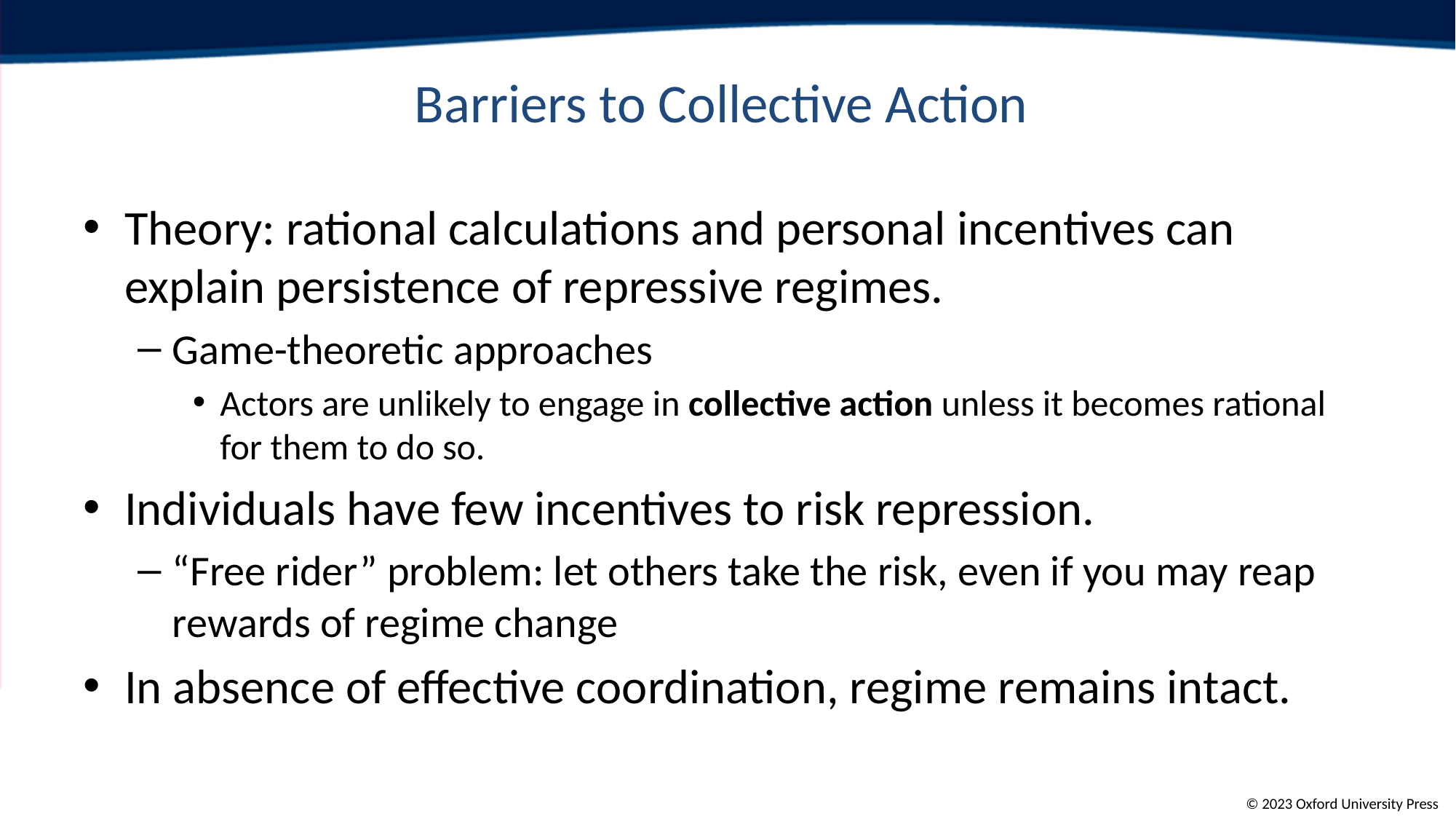

# Barriers to Collective Action
Theory: rational calculations and personal incentives can explain persistence of repressive regimes.
Game-theoretic approaches
Actors are unlikely to engage in collective action unless it becomes rational for them to do so.
Individuals have few incentives to risk repression.
“Free rider” problem: let others take the risk, even if you may reap rewards of regime change
In absence of effective coordination, regime remains intact.